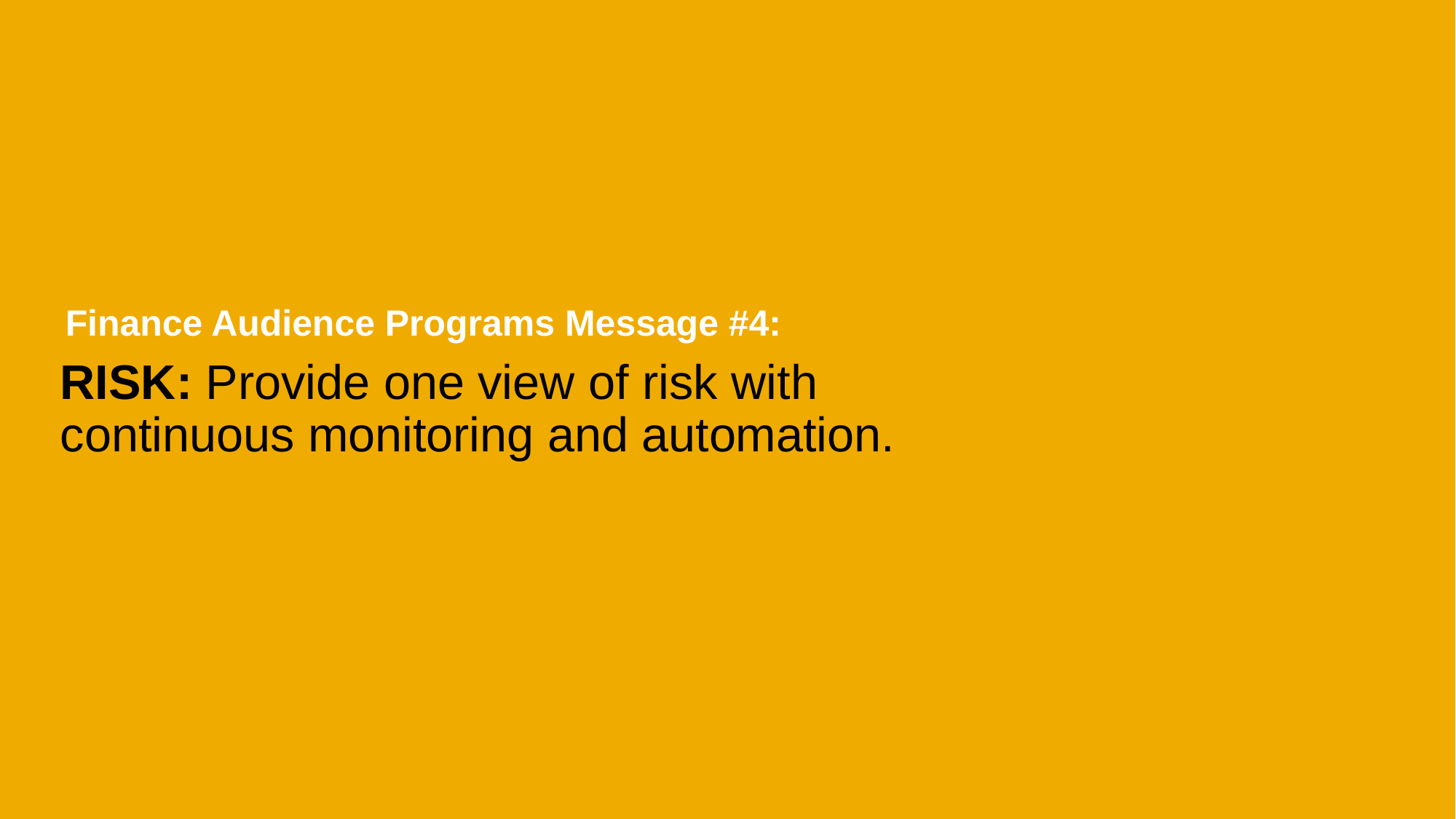

Finance Audience Programs Message #4:
# RISK: Provide one view of risk with continuous monitoring and automation.